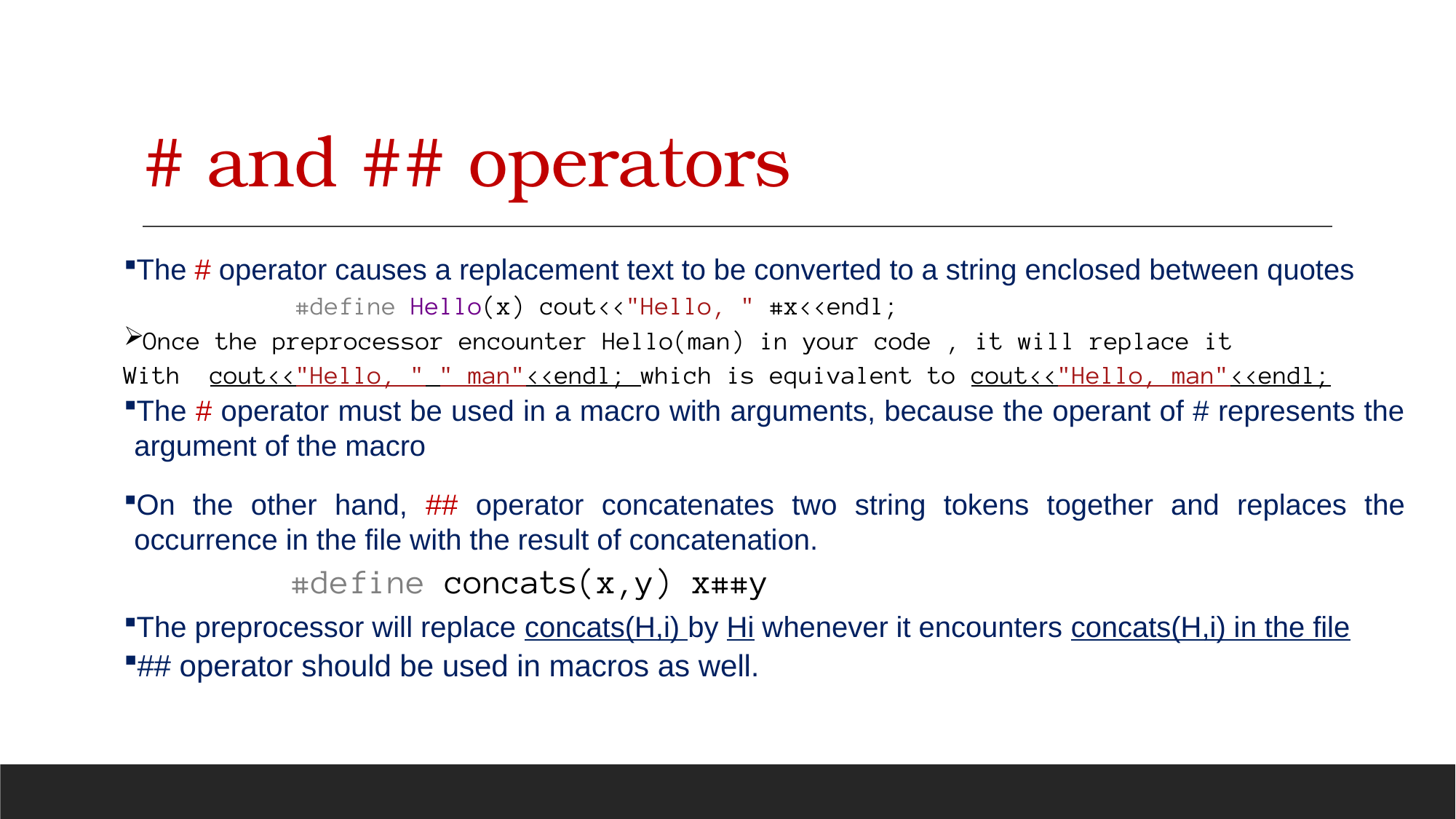

# # and ## operators
The # operator causes a replacement text to be converted to a string enclosed between quotes
            #define Hello(x) cout<<"Hello, " #x<<endl;
Once the preprocessor encounter Hello(man) in your code , it will replace it
With  cout<<"Hello, " " man"<<endl; which is equivalent to cout<<"Hello, man"<<endl;
The # operator must be used in a macro with arguments, because the operant of # represents the argument of the macro

On the other hand, ## operator concatenates two string tokens together and replaces the occurrence in the file with the result of concatenation.
#define concats(x,y) x##y
The preprocessor will replace concats(H,i) by Hi whenever it encounters concats(H,i) in the file
## operator should be used in macros as well.